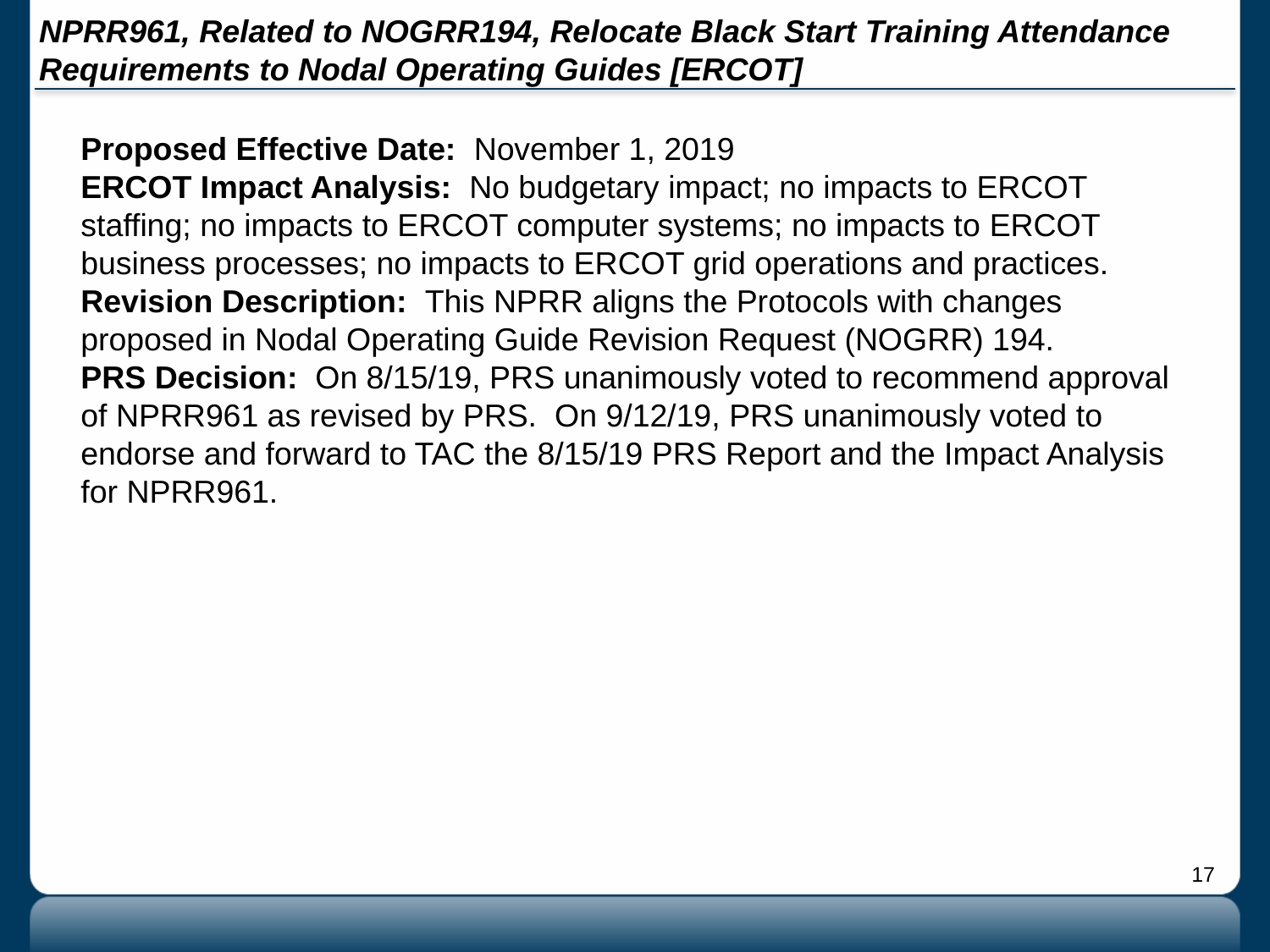

# NPRR961, Related to NOGRR194, Relocate Black Start Training Attendance Requirements to Nodal Operating Guides [ERCOT]
Proposed Effective Date:  November 1, 2019
ERCOT Impact Analysis:  No budgetary impact; no impacts to ERCOT staffing; no impacts to ERCOT computer systems; no impacts to ERCOT business processes; no impacts to ERCOT grid operations and practices.
Revision Description:  This NPRR aligns the Protocols with changes proposed in Nodal Operating Guide Revision Request (NOGRR) 194.
PRS Decision:  On 8/15/19, PRS unanimously voted to recommend approval of NPRR961 as revised by PRS.  On 9/12/19, PRS unanimously voted to endorse and forward to TAC the 8/15/19 PRS Report and the Impact Analysis for NPRR961.